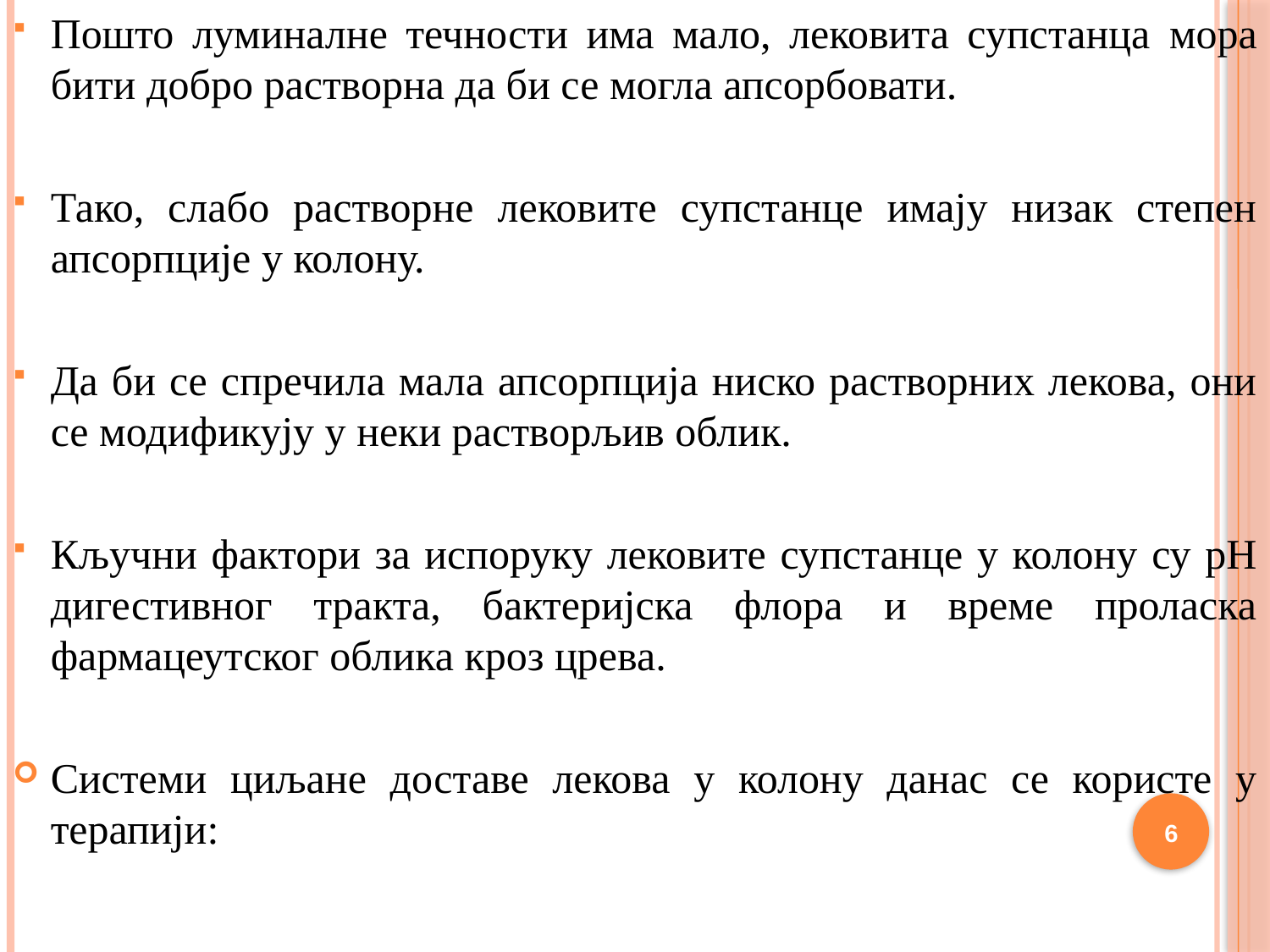

Пошто луминалне течности има мало, лековита супстанца мора бити добро растворна да би се могла апсорбовати.

Тако, слабо растворне лековите супстанце имају низак степен апсорпције у колону.

Да би се спречила мала апсорпција ниско растворних лекова, они се модификују у неки растворљив облик.

Кључни фактори за испоруку лековите супстанце у колону су pH дигестивног тракта, бактеријска флора и време проласка фармацеутског облика кроз црева.

Системи циљане доставе лекова у колону данас се користе у терапији:
6